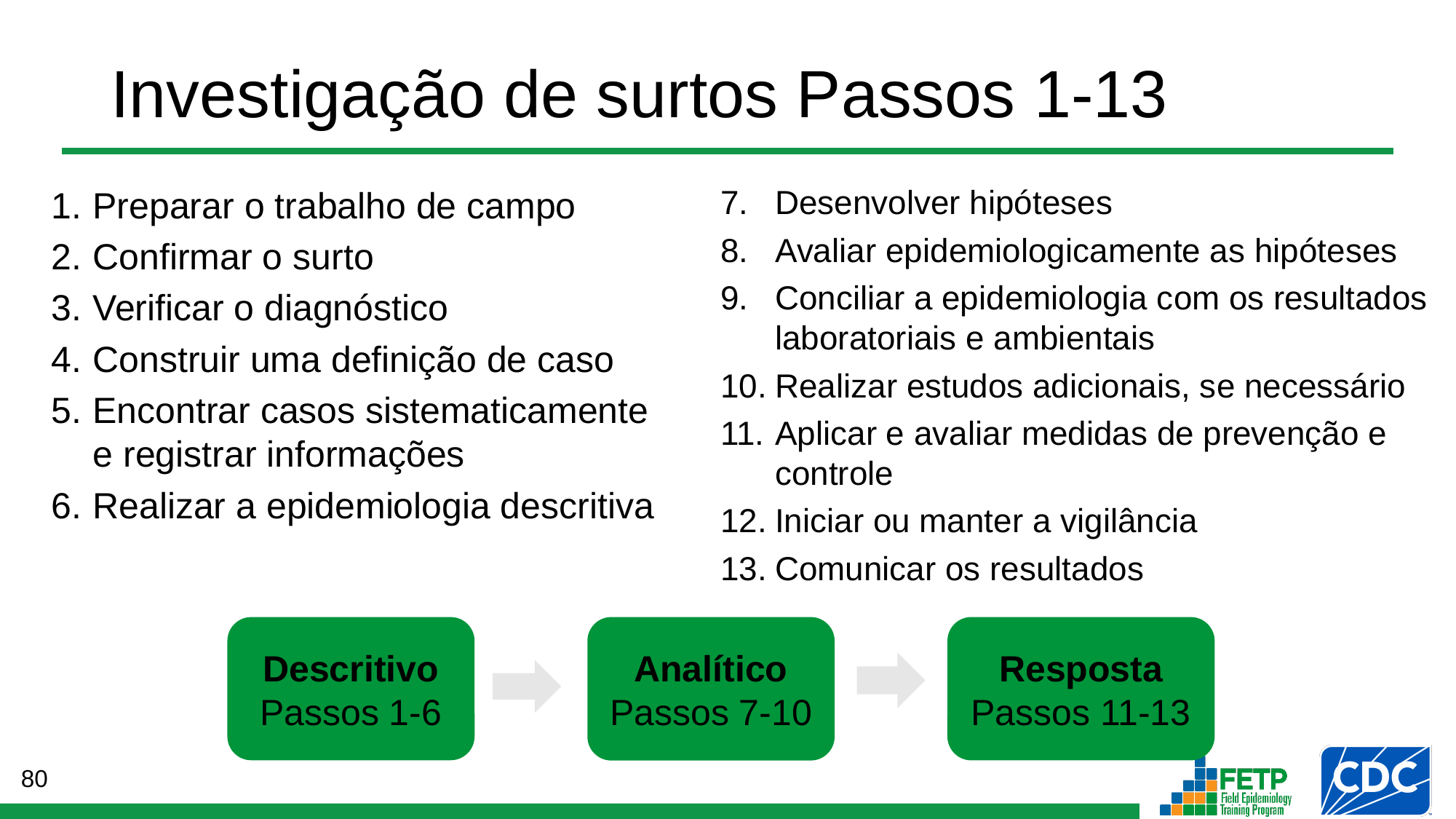

Investigação de surtos Passos 1-13
Desenvolver hipóteses
Avaliar epidemiologicamente as hipóteses
Conciliar a epidemiologia com os resultados laboratoriais e ambientais
Realizar estudos adicionais, se necessário
Aplicar e avaliar medidas de prevenção e controle
Iniciar ou manter a vigilância
Comunicar os resultados

Preparar o trabalho de campo
Confirmar o surto
Verificar o diagnóstico
Construir uma definição de caso
Encontrar casos sistematicamente e registrar informações
Realizar a epidemiologia descritiva

Descritivo
Passos 1-6
Analítico
Passos 7-10
Resposta
Passos 11-13